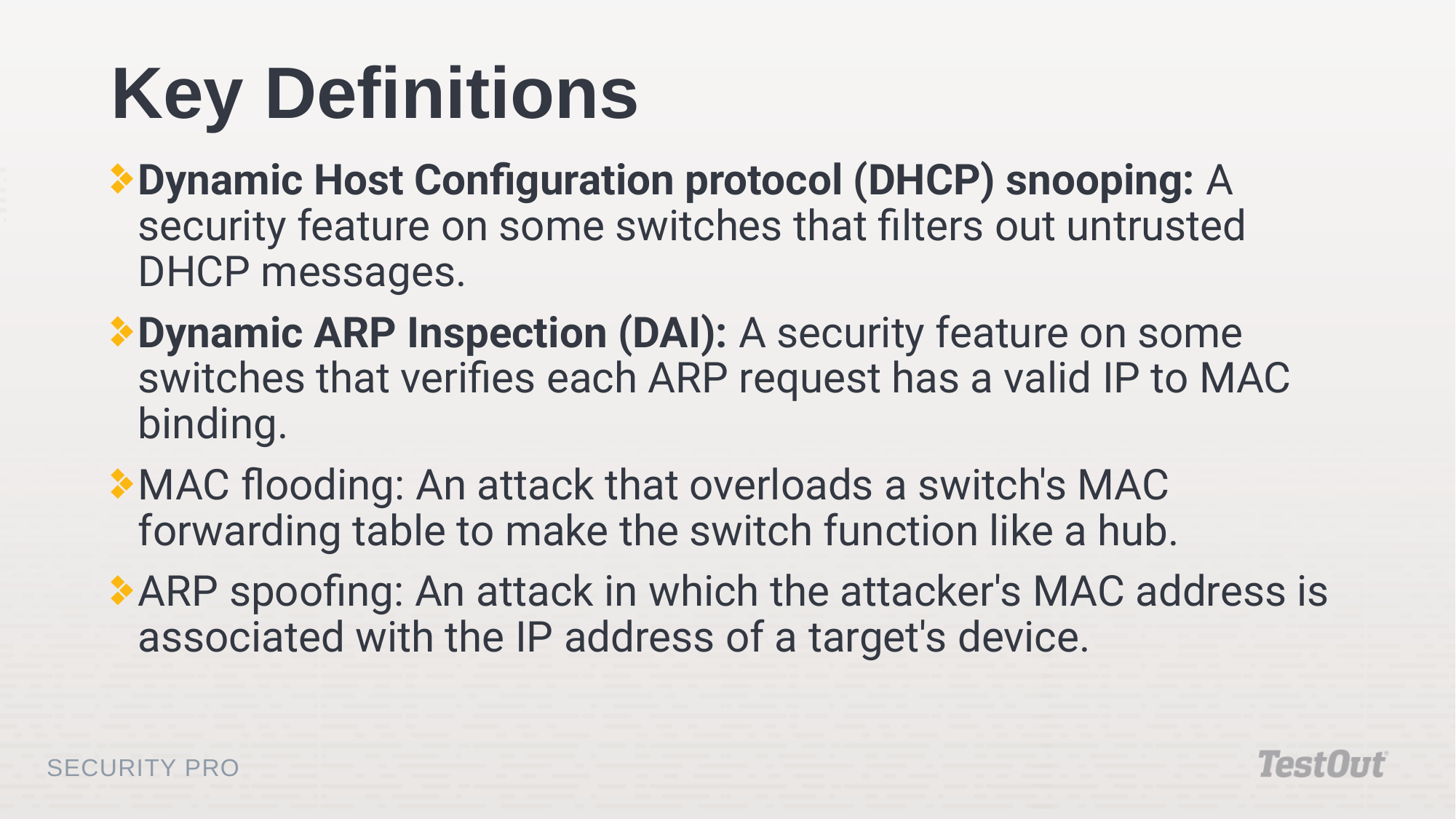

# Key Definitions
Dynamic Host Configuration protocol (DHCP) snooping: A security feature on some switches that filters out untrusted DHCP messages.
Dynamic ARP Inspection (DAI): A security feature on some switches that verifies each ARP request has a valid IP to MAC binding.
MAC flooding: An attack that overloads a switch's MAC forwarding table to make the switch function like a hub.
ARP spoofing: An attack in which the attacker's MAC address is associated with the IP address of a target's device.
Security Pro